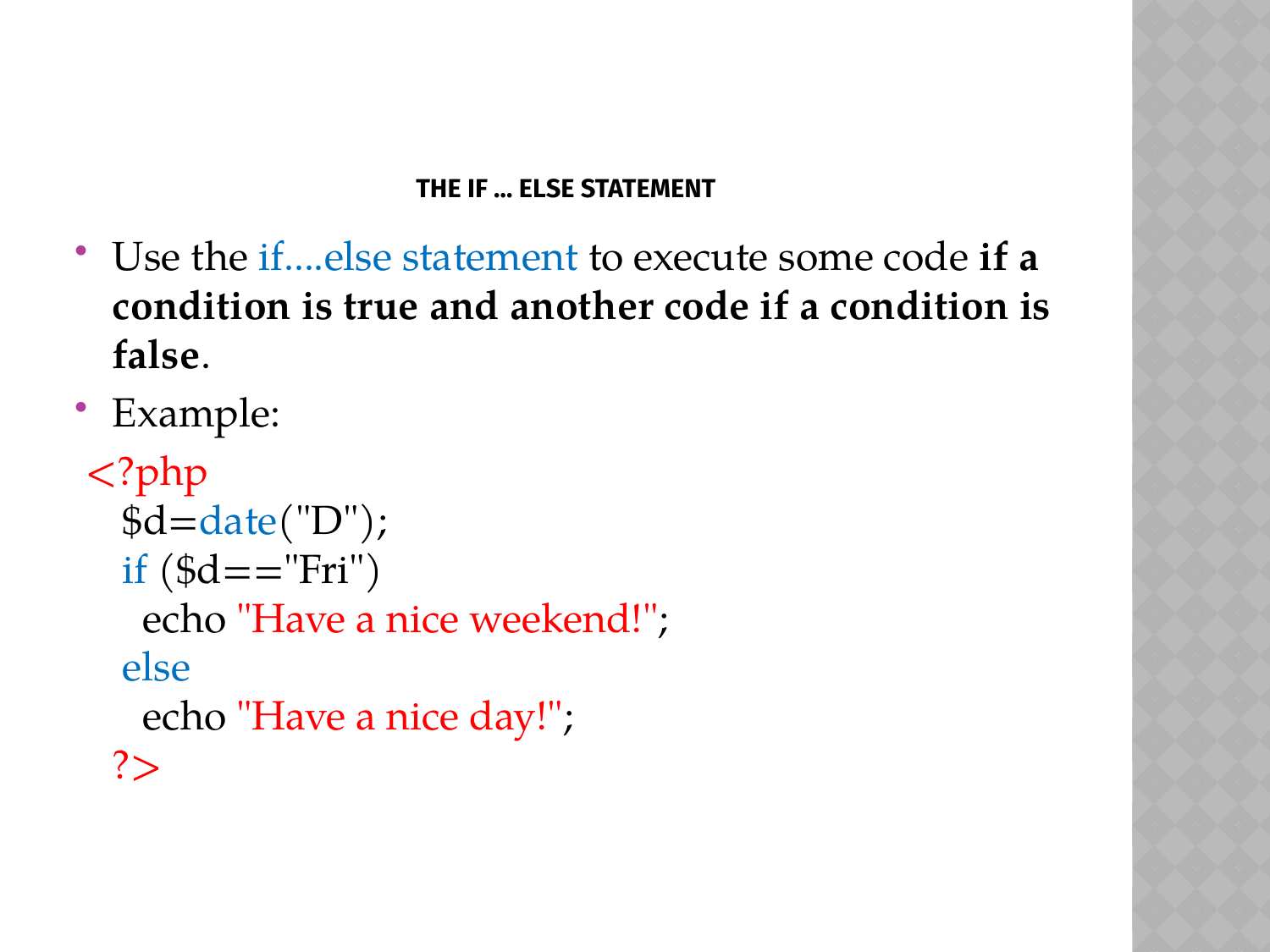

# THE if … else statement
Use the if....else statement to execute some code if a condition is true and another code if a condition is false.
Example:
 <?php
 $d=date("D");
 if ($d=="Fri")
   echo "Have a nice weekend!";
 else
   echo "Have a nice day!";
?>